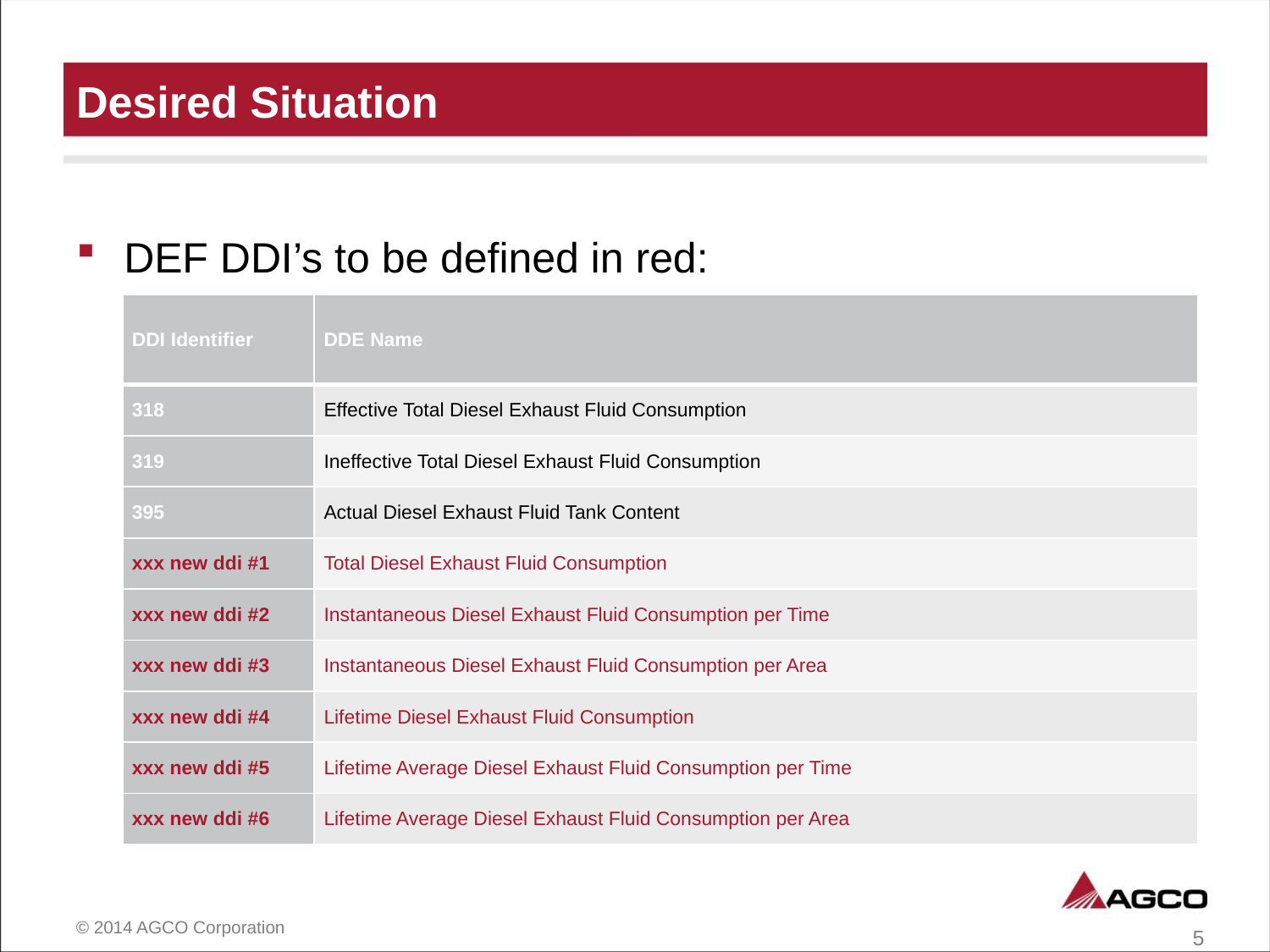

# Desired Situation

DEF DDI’s to be defined in red:

| DDI Identifier | DDE Name |
| --- | --- |
| 318 | Effective Total Diesel Exhaust Fluid Consumption |
| 319 | Ineffective Total Diesel Exhaust Fluid Consumption |
| 395 | Actual Diesel Exhaust Fluid Tank Content |
| xxx new ddi #1 | Total Diesel Exhaust Fluid Consumption |
| xxx new ddi #2 | Instantaneous Diesel Exhaust Fluid Consumption per Time |
| xxx new ddi #3 | Instantaneous Diesel Exhaust Fluid Consumption per Area |
| xxx new ddi #4 | Lifetime Diesel Exhaust Fluid Consumption |
| xxx new ddi #5 | Lifetime Average Diesel Exhaust Fluid Consumption per Time |
| xxx new ddi #6 | Lifetime Average Diesel Exhaust Fluid Consumption per Area |
5